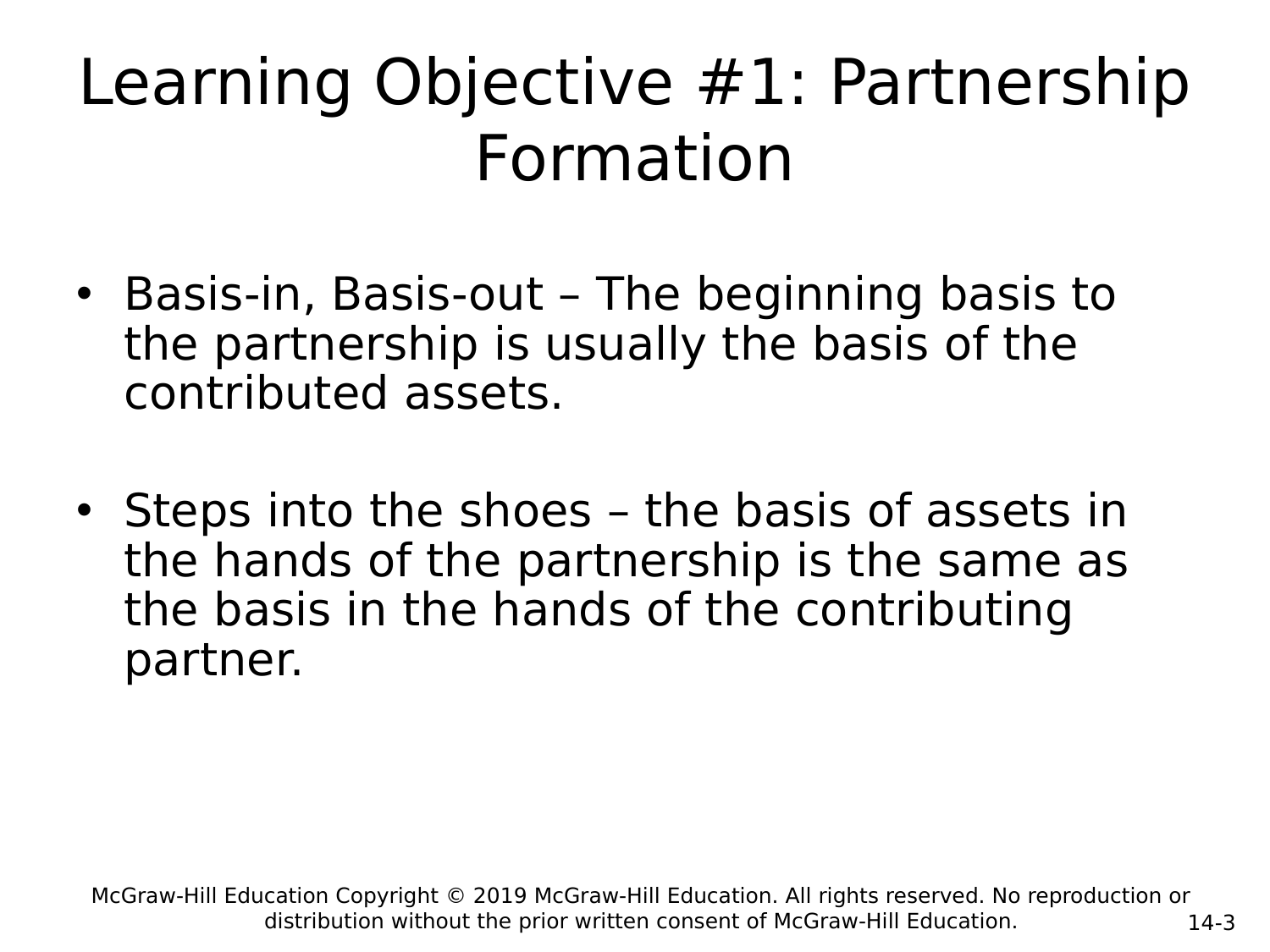

# Learning Objective #1: Partnership Formation
Basis-in, Basis-out – The beginning basis to the partnership is usually the basis of the contributed assets.

Steps into the shoes – the basis of assets in the hands of the partnership is the same as the basis in the hands of the contributing partner.
McGraw-Hill Education Copyright © 2019 McGraw-Hill Education. All rights reserved. No reproduction or distribution without the prior written consent of McGraw-Hill Education.
14-3